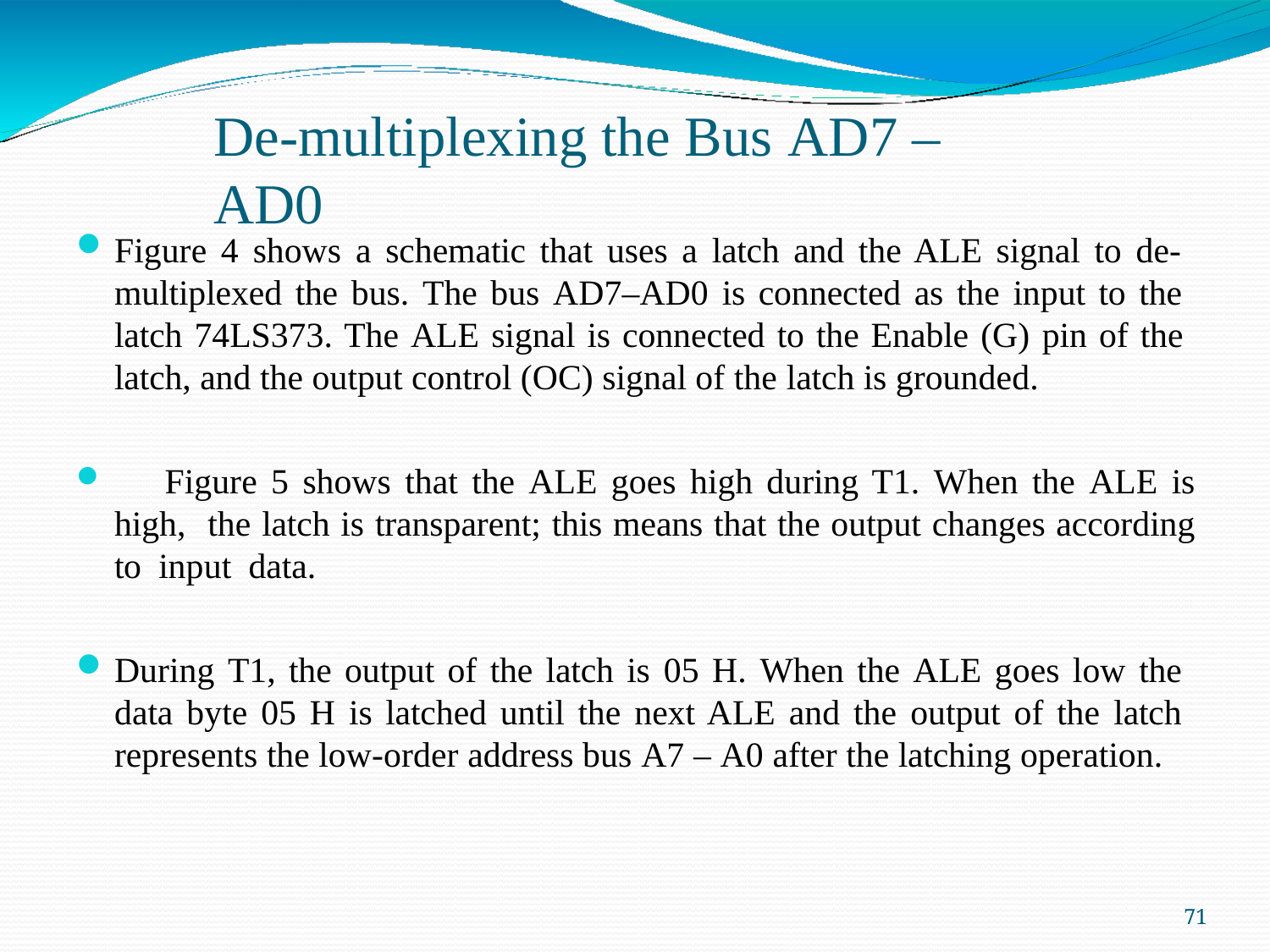

# De-multiplexing the Bus AD7 – AD0
Figure 4 shows a schematic that uses a latch and the ALE signal to de-  multiplexed the bus. The bus AD7–AD0 is connected as the input to the  latch 74LS373. The ALE signal is connected to the Enable (G) pin of the  latch, and the output control (OC) signal of the latch is grounded.

	Figure 5 shows that the ALE goes high during T1. When the ALE is high,  the latch is transparent; this means that the output changes according to  input data.

During T1, the output of the latch is 05 H. When the ALE goes low the  data byte 05 H is latched until the next ALE and the output of the latch  represents the low-order address bus A7 – A0 after the latching operation.
71